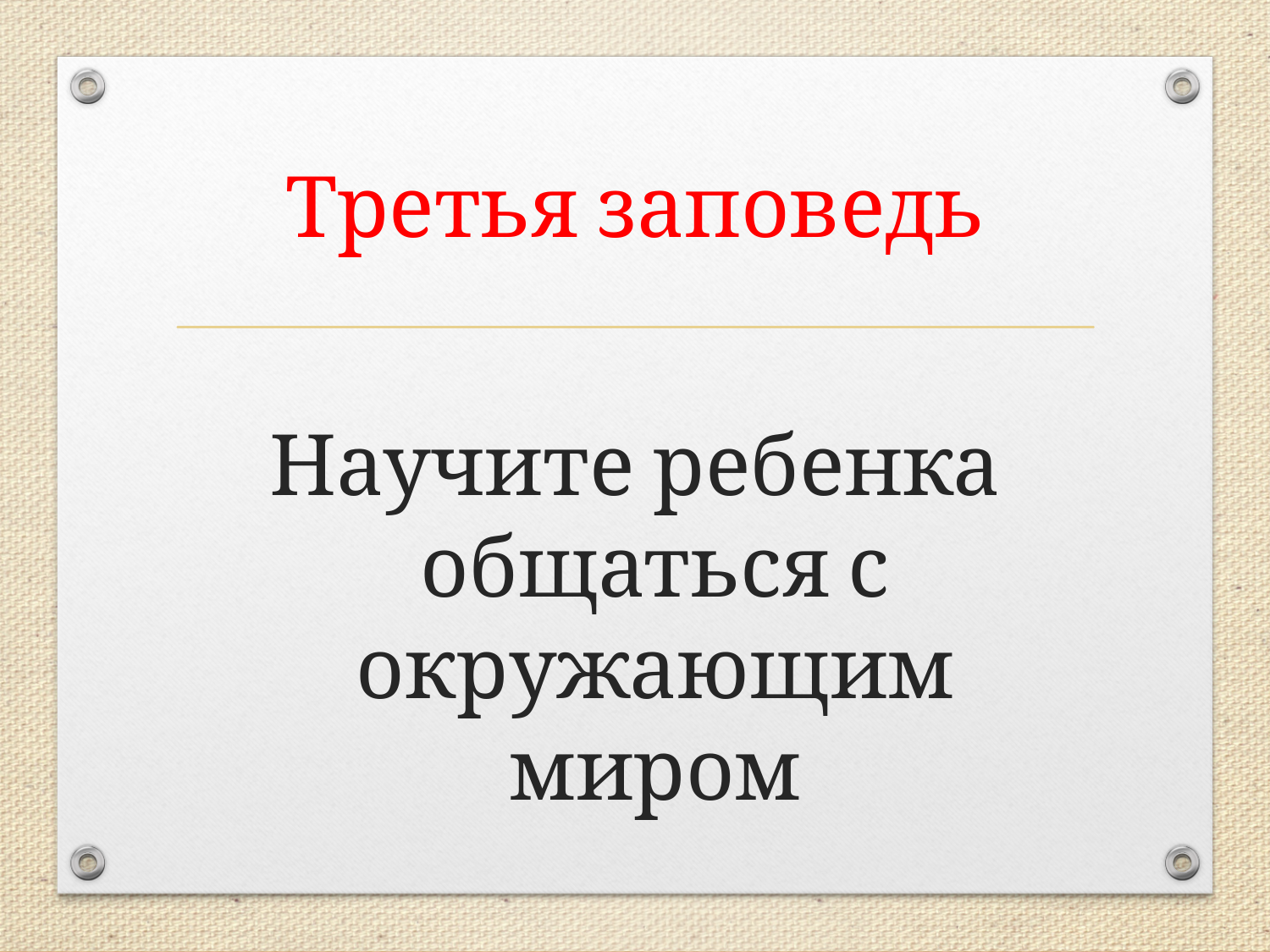

#
Третья заповедь

Научите ребенка общаться с окружающим миром